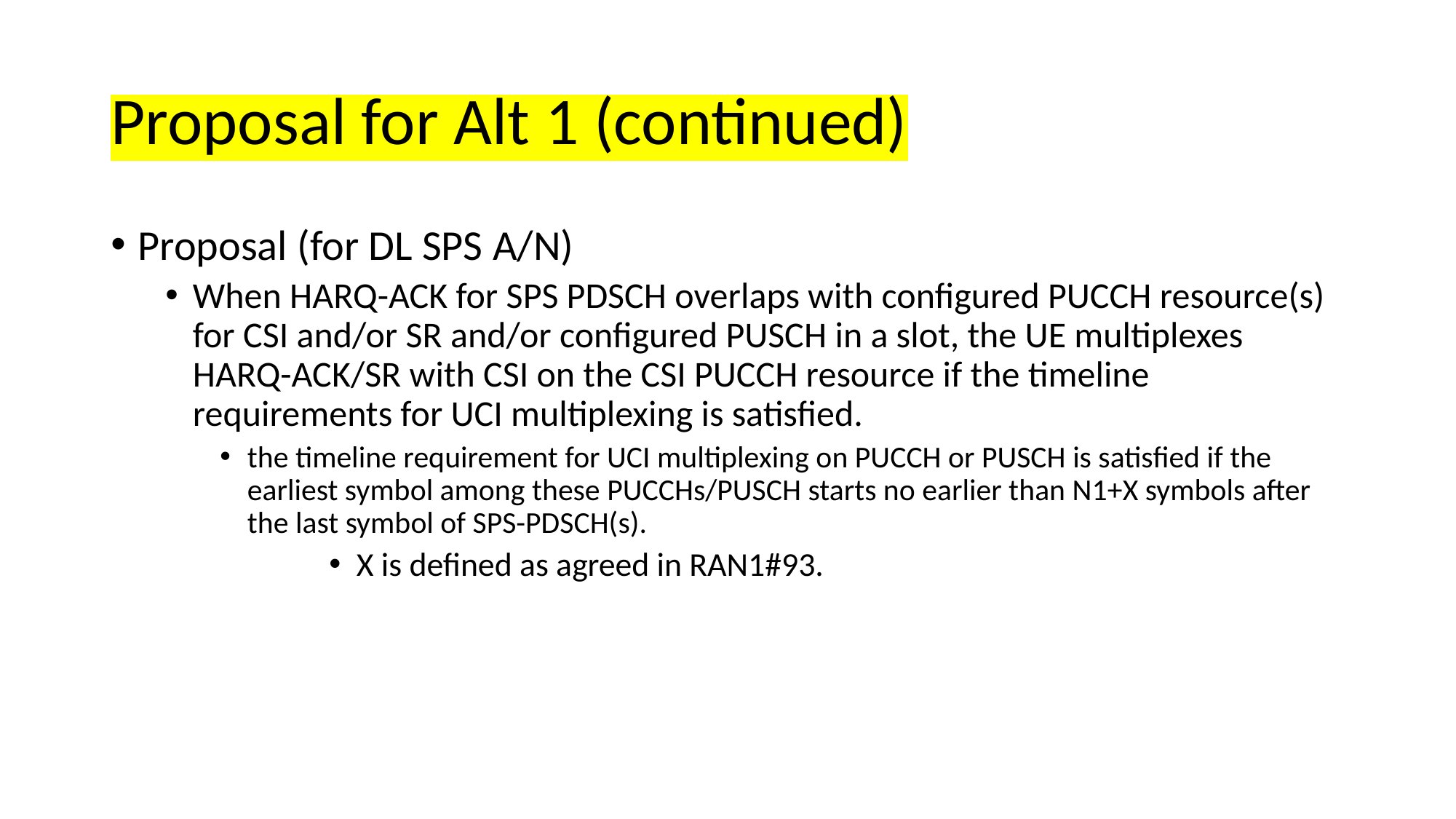

# Proposal for Alt 1 (continued)
Proposal (for DL SPS A/N)
When HARQ-ACK for SPS PDSCH overlaps with configured PUCCH resource(s) for CSI and/or SR and/or configured PUSCH in a slot, the UE multiplexes HARQ-ACK/SR with CSI on the CSI PUCCH resource if the timeline requirements for UCI multiplexing is satisfied.
the timeline requirement for UCI multiplexing on PUCCH or PUSCH is satisfied if the earliest symbol among these PUCCHs/PUSCH starts no earlier than N1+X symbols after the last symbol of SPS-PDSCH(s).
X is defined as agreed in RAN1#93.